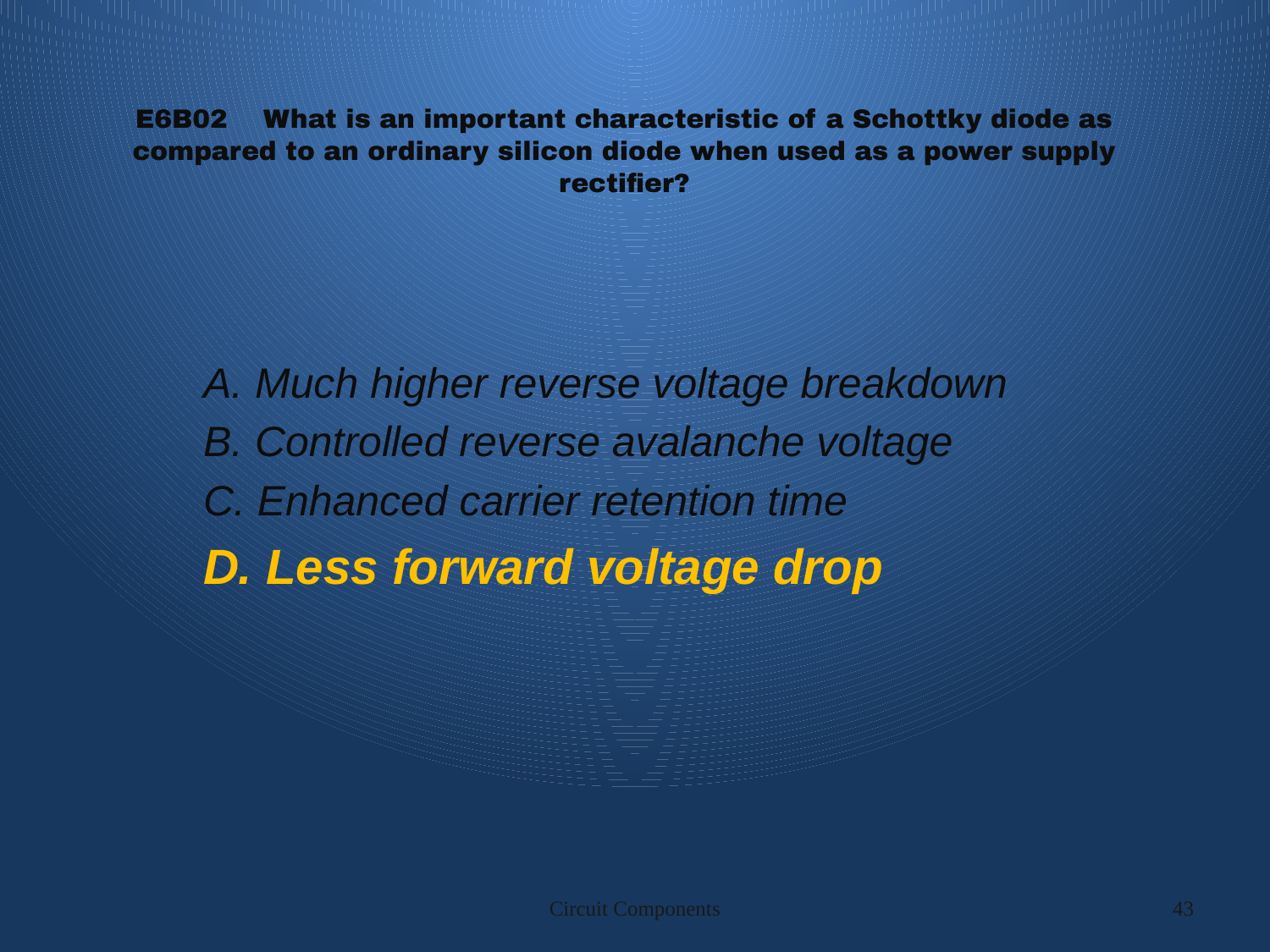

# E6B02    What is an important characteristic of a Schottky diode as compared to an ordinary silicon diode when used as a power supply rectifier?
A. Much higher reverse voltage breakdown
B. Controlled reverse avalanche voltage
C. Enhanced carrier retention time
D. Less forward voltage drop
Circuit Components
43